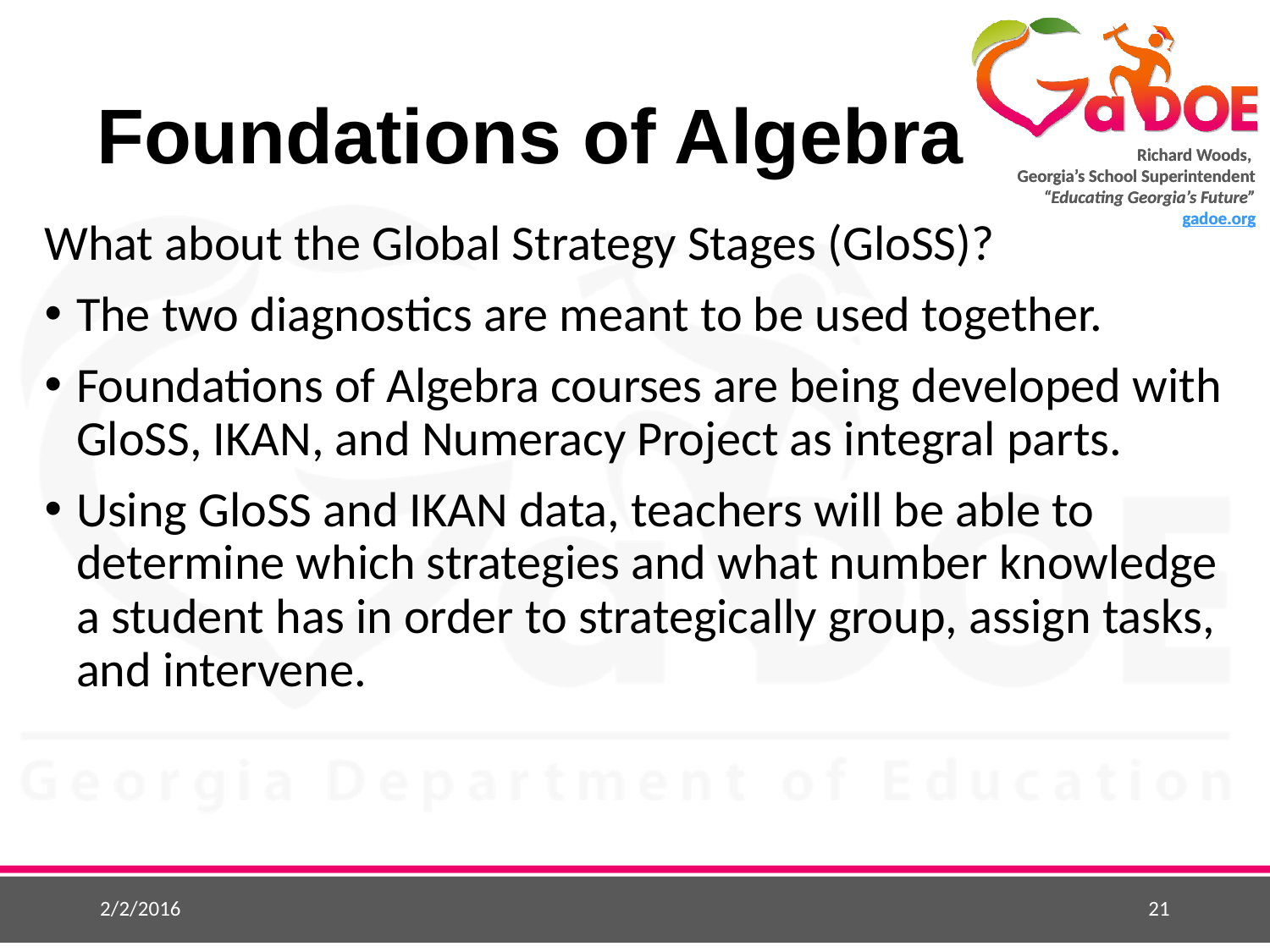

# Foundations of Algebra
What about the Global Strategy Stages (GloSS)?
The two diagnostics are meant to be used together.
Foundations of Algebra courses are being developed with GloSS, IKAN, and Numeracy Project as integral parts.
Using GloSS and IKAN data, teachers will be able to determine which strategies and what number knowledge a student has in order to strategically group, assign tasks, and intervene.
2/2/2016
21